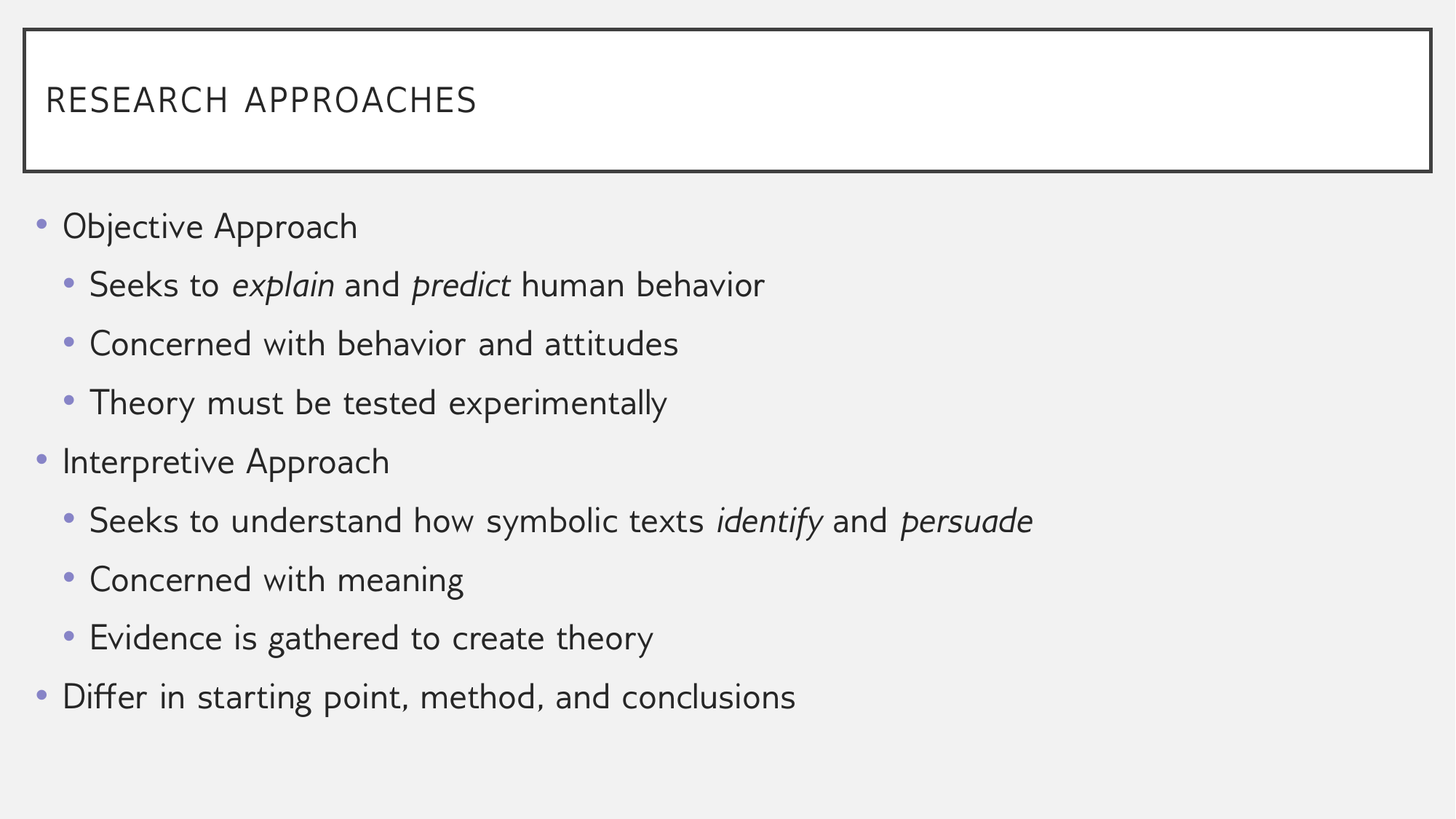

# Research Approaches
Objective Approach
Seeks to explain and predict human behavior
Concerned with behavior and attitudes
Theory must be tested experimentally
Interpretive Approach
Seeks to understand how symbolic texts identify and persuade
Concerned with meaning
Evidence is gathered to create theory
Differ in starting point, method, and conclusions